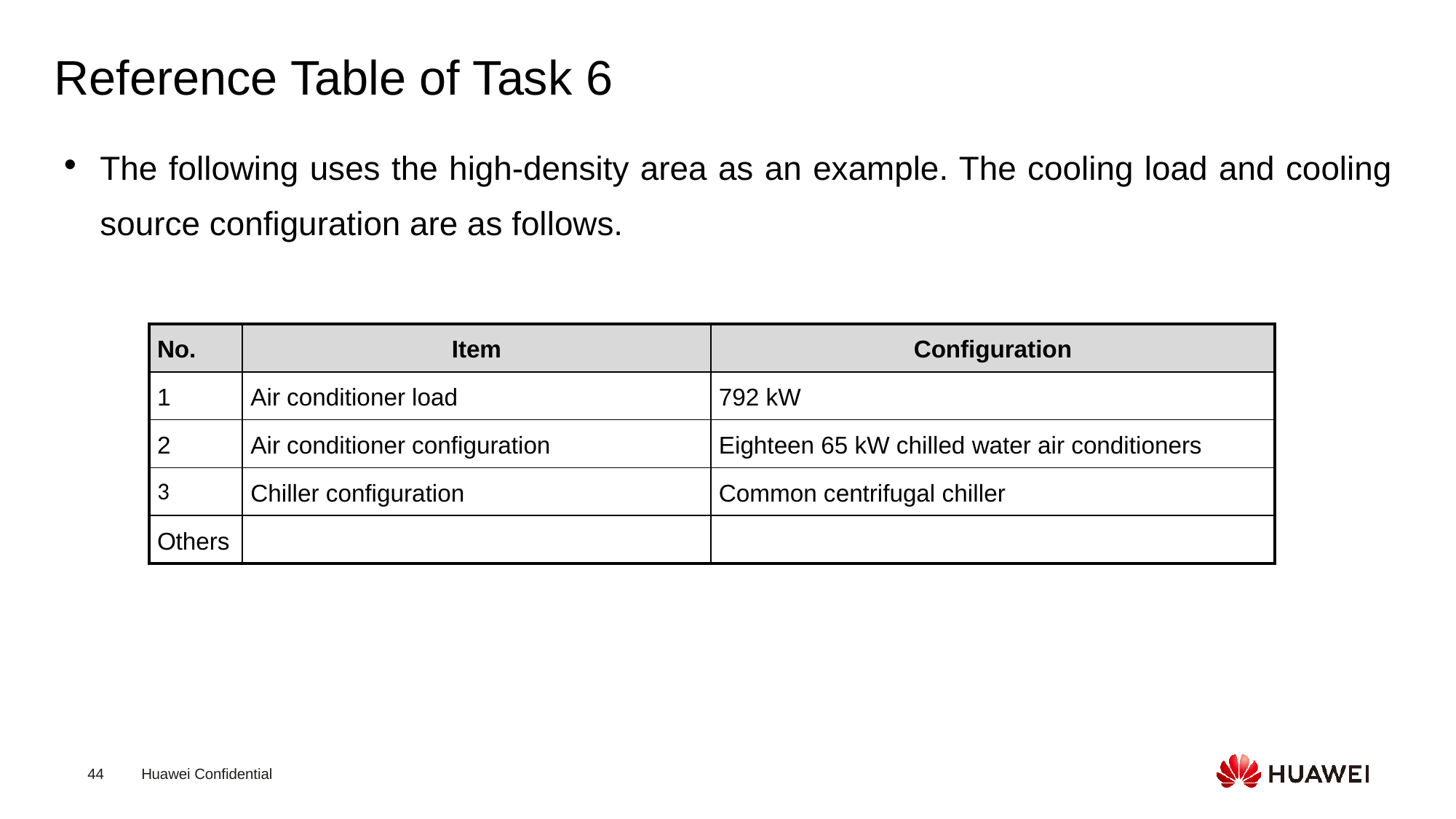

# Reference Table of Task 6
The following uses the high-density area as an example. The cooling load and cooling source configuration are as follows.
| No. | Item | Configuration |
| --- | --- | --- |
| 1 | Air conditioner load | 792 kW |
| 2 | Air conditioner configuration | Eighteen 65 kW chilled water air conditioners |
| 3 | Chiller configuration | Common centrifugal chiller |
| Others |  |  |